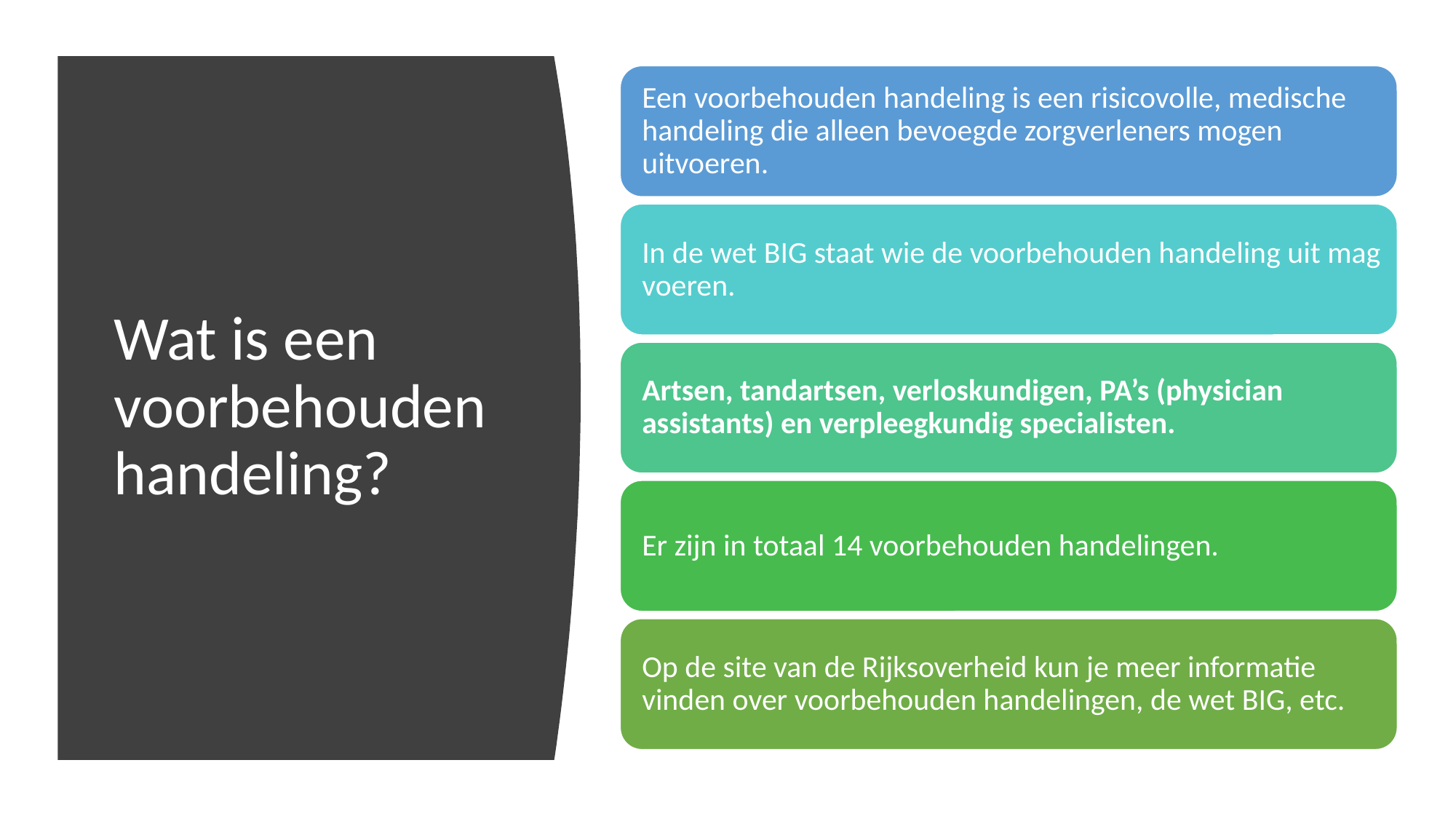

Een voorbehouden handeling is een risicovolle, medische handeling die alleen bevoegde zorgverleners mogen uitvoeren.
In de wet BIG staat wie de voorbehouden handeling uit mag voeren.
Artsen, tandartsen, verloskundigen, PA’s (physician assistants) en verpleegkundig specialisten.
Er zijn in totaal 14 voorbehouden handelingen.
Op de site van de Rijksoverheid kun je meer informatie vinden over voorbehouden handelingen, de wet BIG, etc.

# Wat is een voorbehouden handeling?